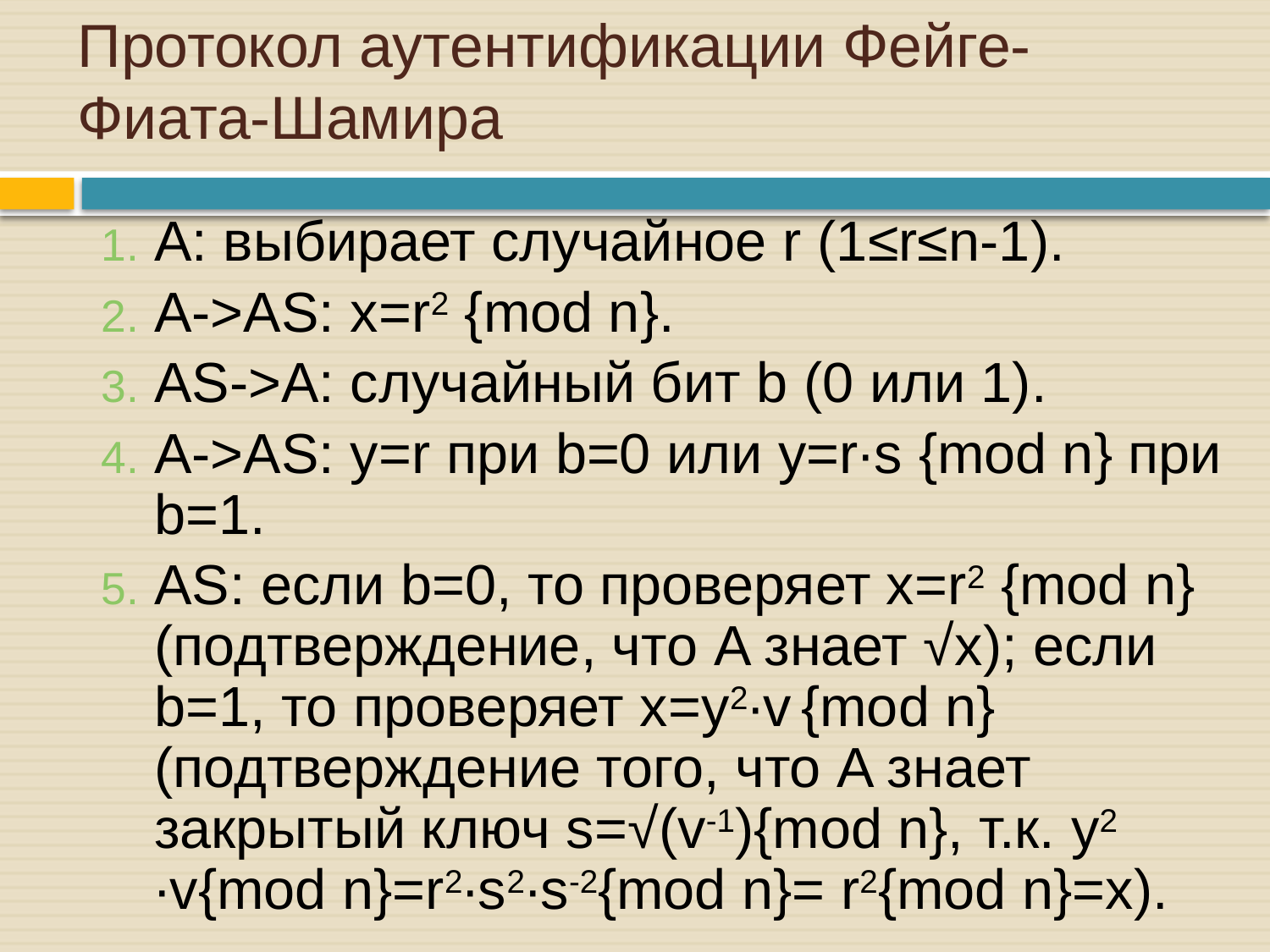

# Протокол аутентификации Фейге-Фиата-Шамира
A: выбирает случайное r (1≤r≤n-1).
A->AS: x=r2 {mod n}.
AS->A: случайный бит b (0 или 1).
A->AS: у=r при b=0 или y=r∙s {mod n} при b=1.
AS: если b=0, то проверяет x=r2 {mod n} (подтверждение, что A знает √x); если b=1, то проверяет x=y2∙v {mod n} (подтверждение того, что A знает закрытый ключ s=√(v-1){mod n}, т.к. y2 ∙v{mod n}=r2∙s2∙s-2{mod n}= r2{mod n}=x).